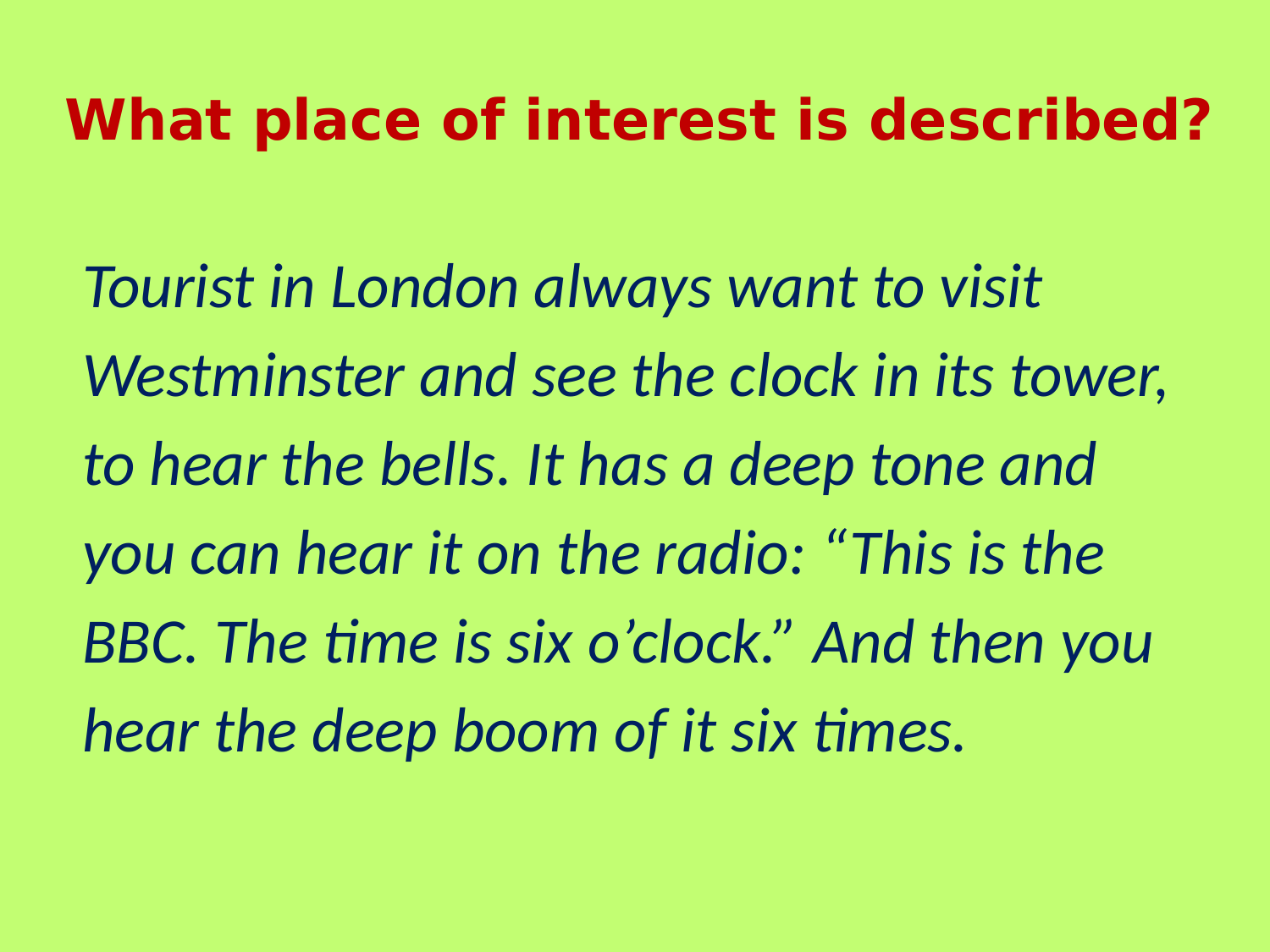

# What place of interest is described?
Tourist in London always want to visit
Westminster and see the clock in its tower,
to hear the bells. It has a deep tone and
you can hear it on the radio: “This is the
BBC. The time is six o’clock.” And then you
hear the deep boom of it six times.